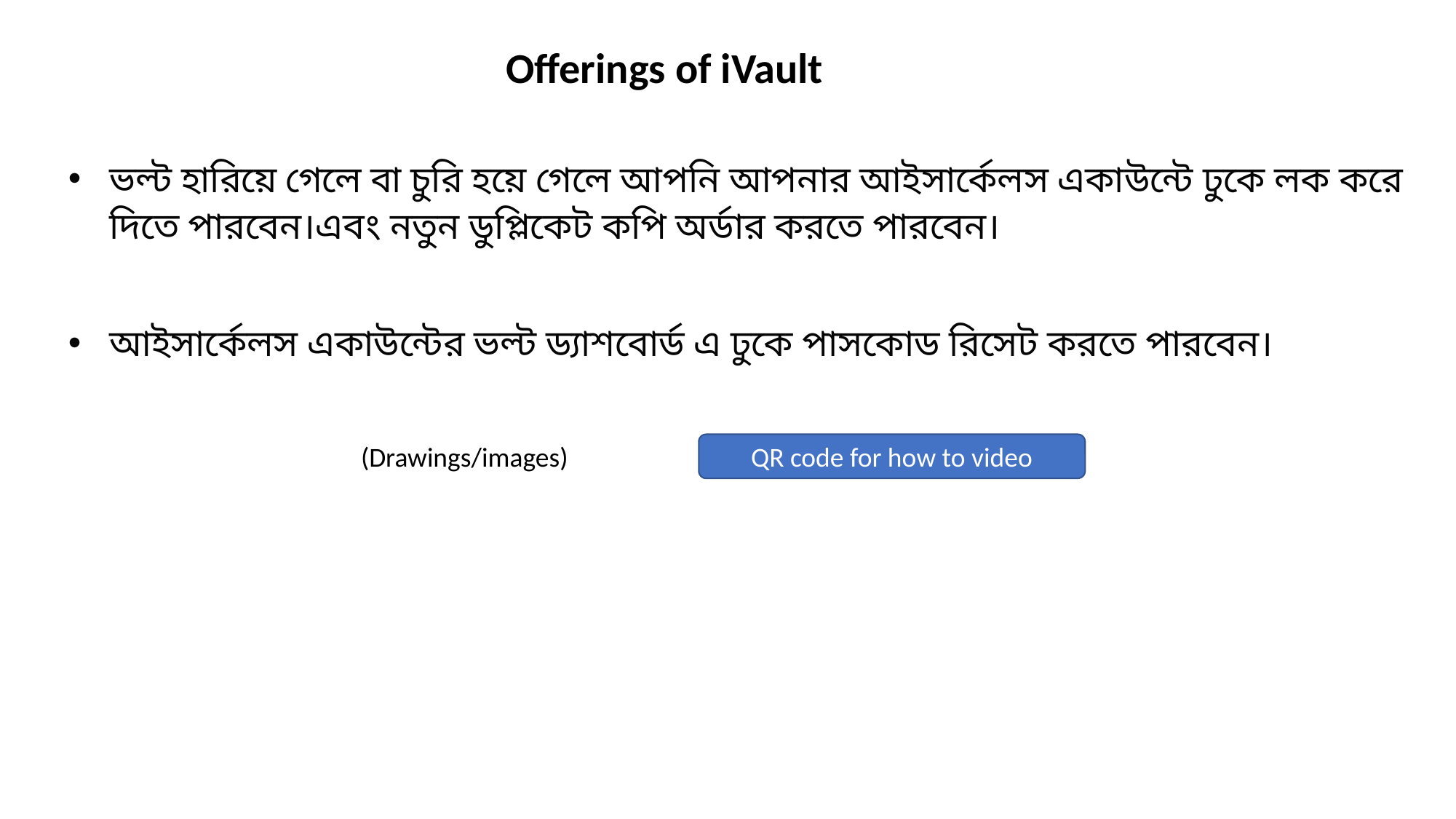

Offerings of iVault
ভল্ট হারিয়ে গেলে বা চুরি হয়ে গেলে আপনি আপনার আইসার্কেলস একাউন্টে ঢুকে লক করে দিতে পারবেন।এবং নতুন ডুপ্লিকেট কপি অর্ডার করতে পারবেন।

আইসার্কেলস একাউন্টের ভল্ট ড্যাশবোর্ড এ ঢুকে পাসকোড রিসেট করতে পারবেন।
(Drawings/images)
QR code for how to video